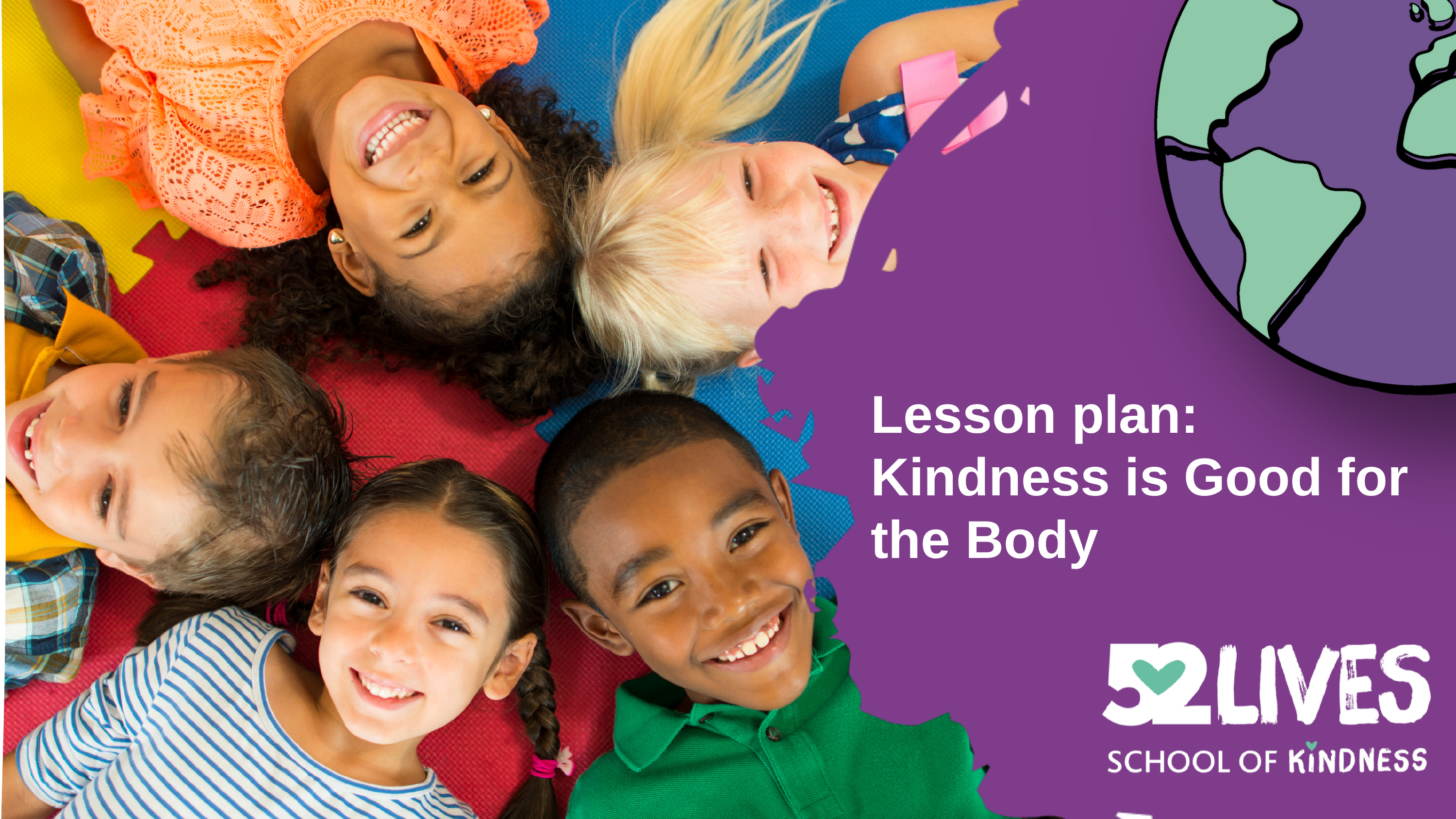

Lesson plan:
Kindness is Good for the Body